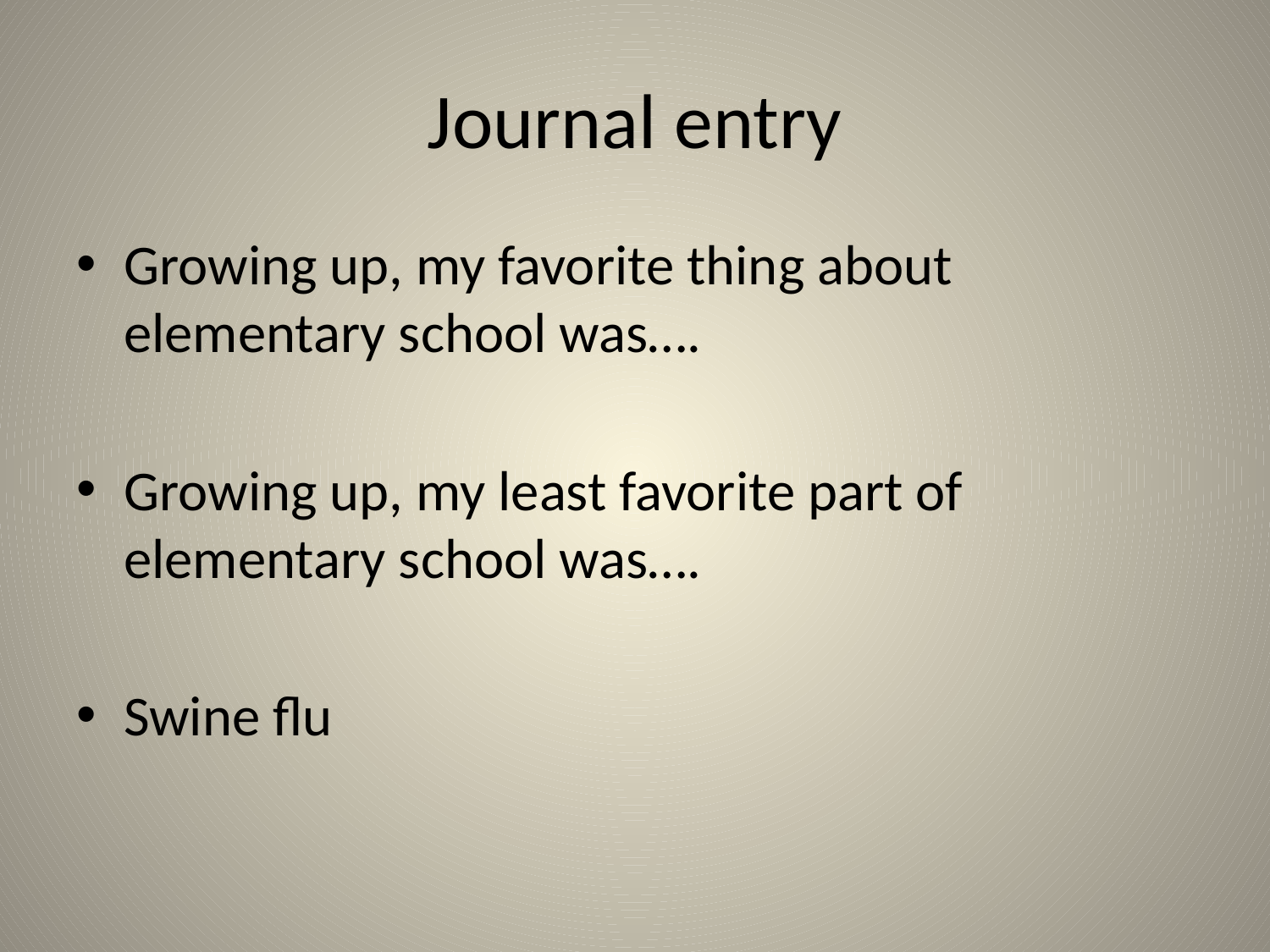

# Journal entry
Growing up, my favorite thing about elementary school was….

Growing up, my least favorite part of elementary school was….

Swine flu